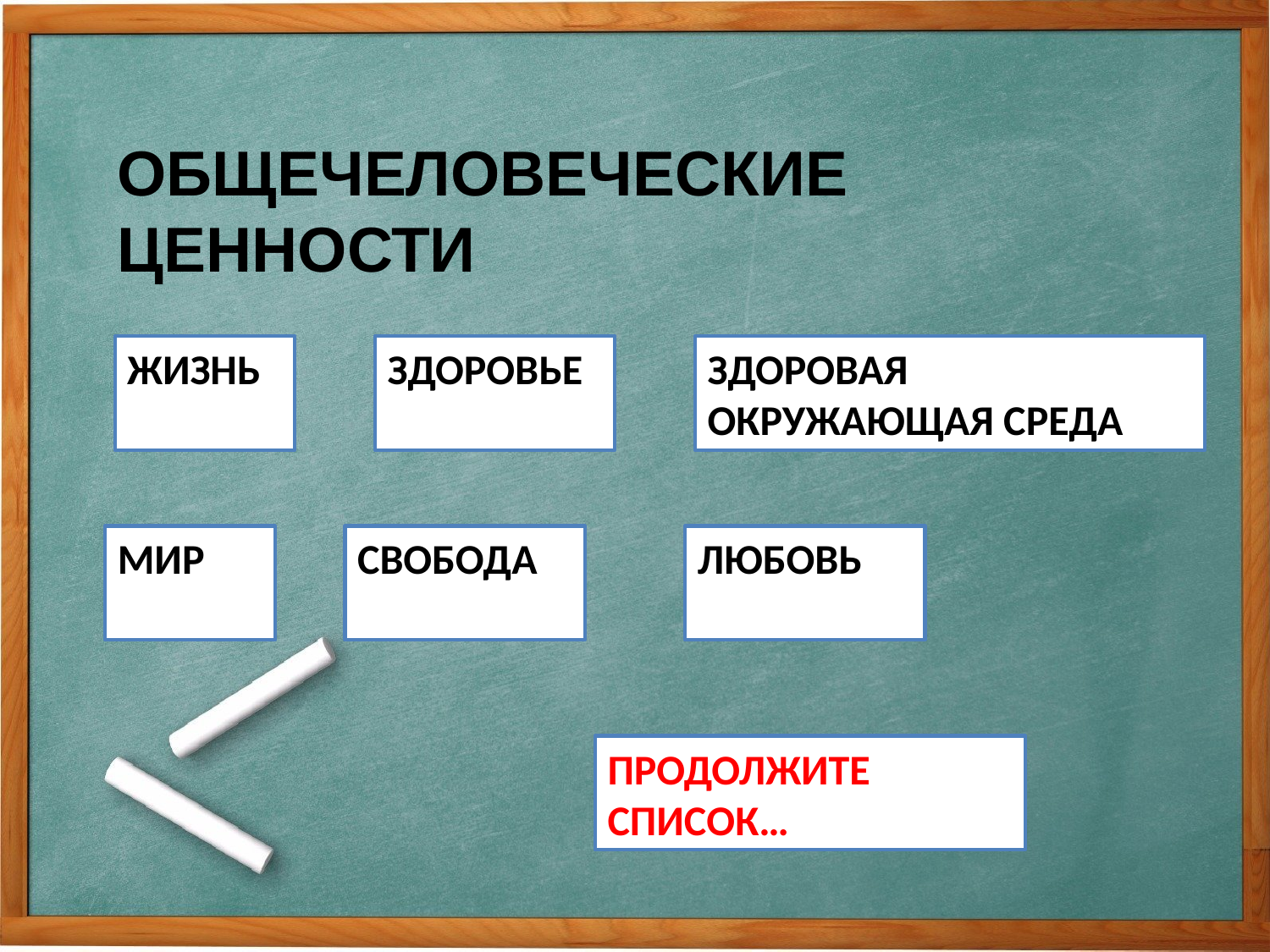

ОБЩЕЧЕЛОВЕЧЕСКИЕ ЦЕННОСТИ
ЖИЗНЬ

ЗДОРОВЬЕ

ЗДОРОВАЯ ОКРУЖАЮЩАЯ СРЕДА
МИР

СВОБОДА

ЛЮБОВЬ

ПРОДОЛЖИТЕ СПИСОК…